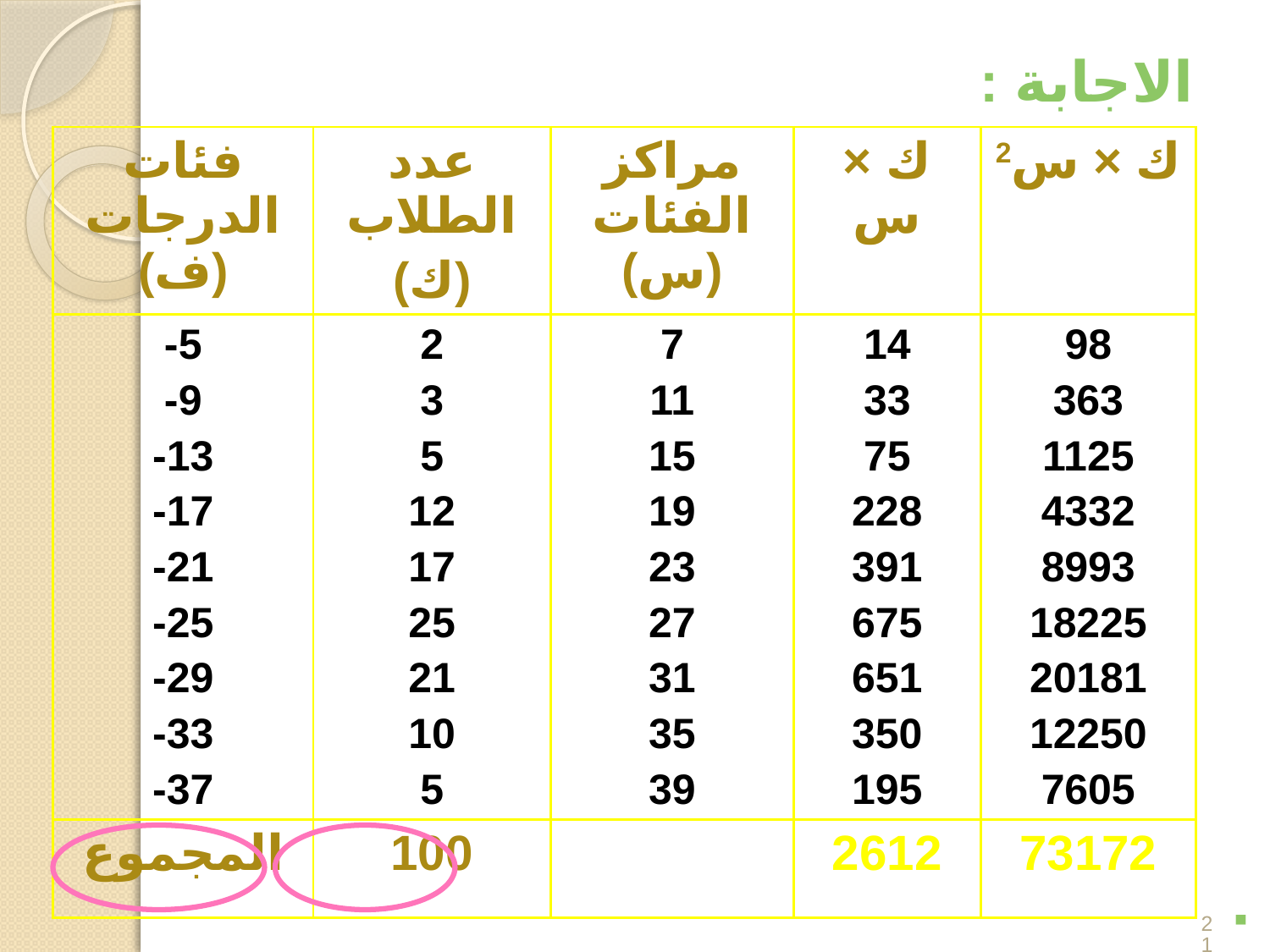

# الاجابة :
| فئات الدرجات (ف) | عدد الطلاب (ك) | مراكز الفئات (س) | ك × س | ك × س2 |
| --- | --- | --- | --- | --- |
| 5- 9- 13- 17- 21- 25- 29- 33- 37- | 2 3 5 12 17 25 21 10 5 | 7 11 15 19 23 27 31 35 39 | 14 33 75 228 391 675 651 350 195 | 98 363 1125 4332 8993 18225 20181 12250 7605 |
| المجموع | 100 |  | 2612 | 73172 |

21